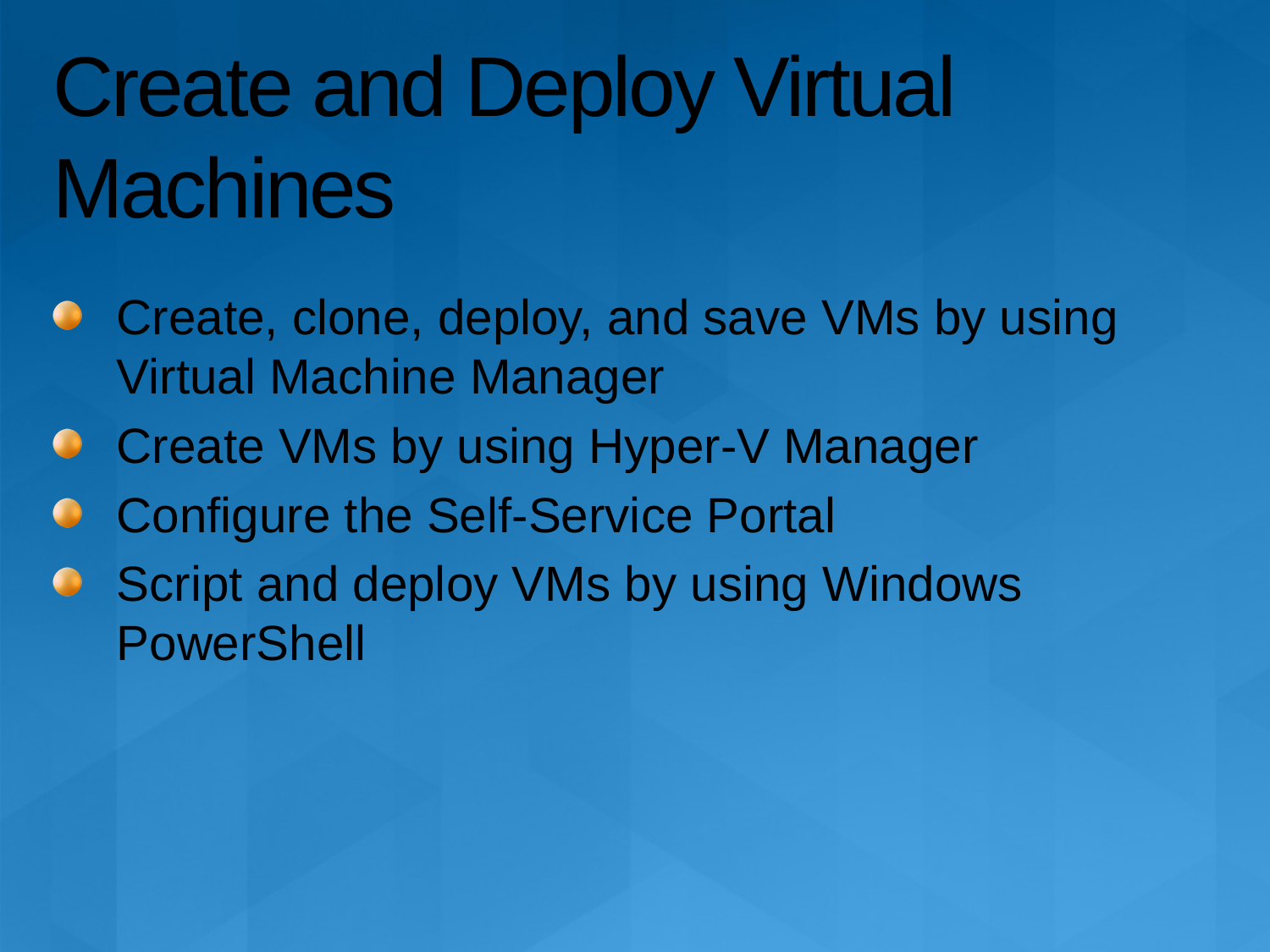

# Create and Deploy Virtual Machines
Create, clone, deploy, and save VMs by using Virtual Machine Manager
Create VMs by using Hyper-V Manager
Configure the Self-Service Portal
Script and deploy VMs by using Windows PowerShell